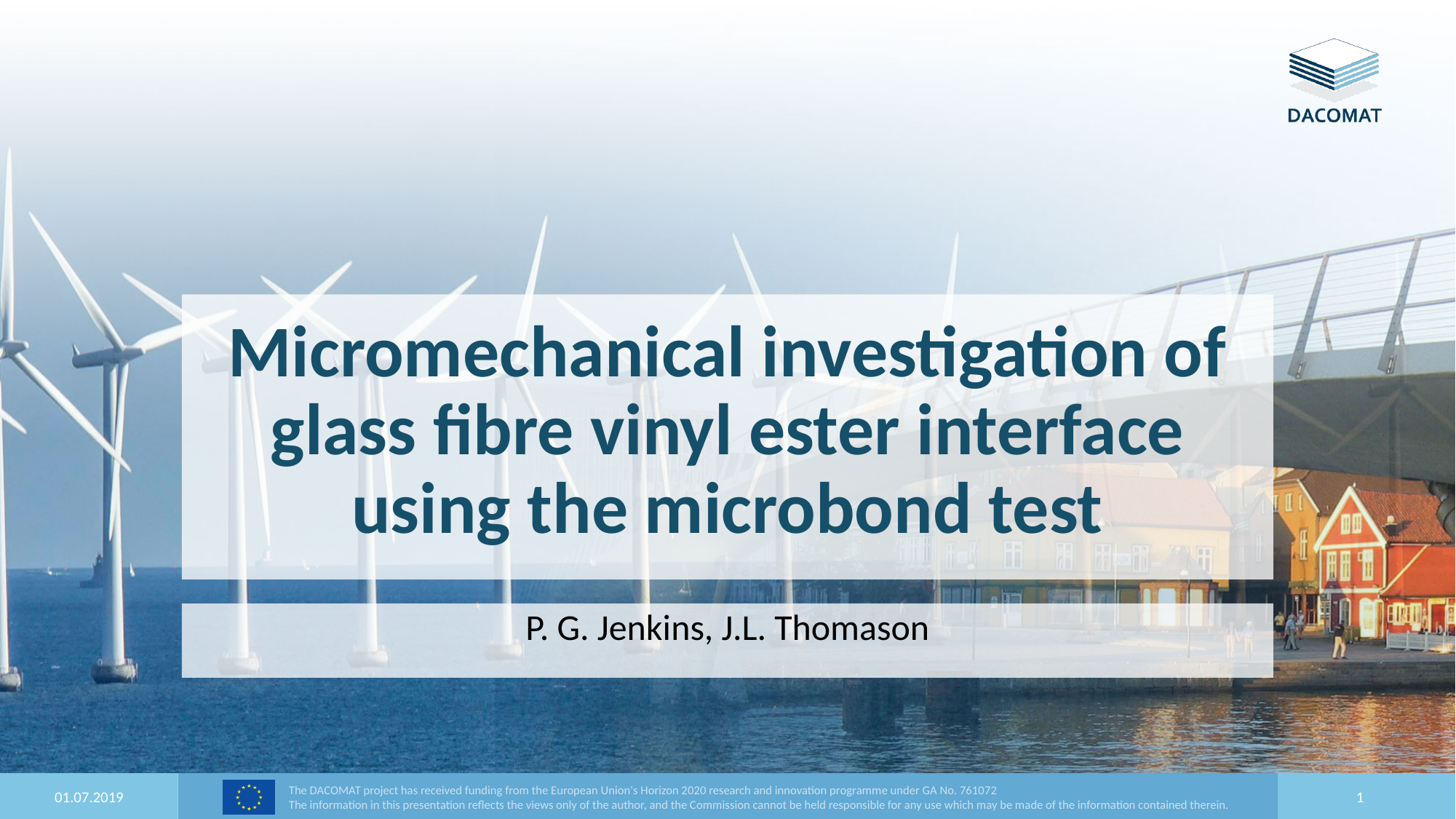

# Micromechanical investigation of glass fibre vinyl ester interface using the microbond test
P. G. Jenkins, J.L. Thomason
01.07.2019
1